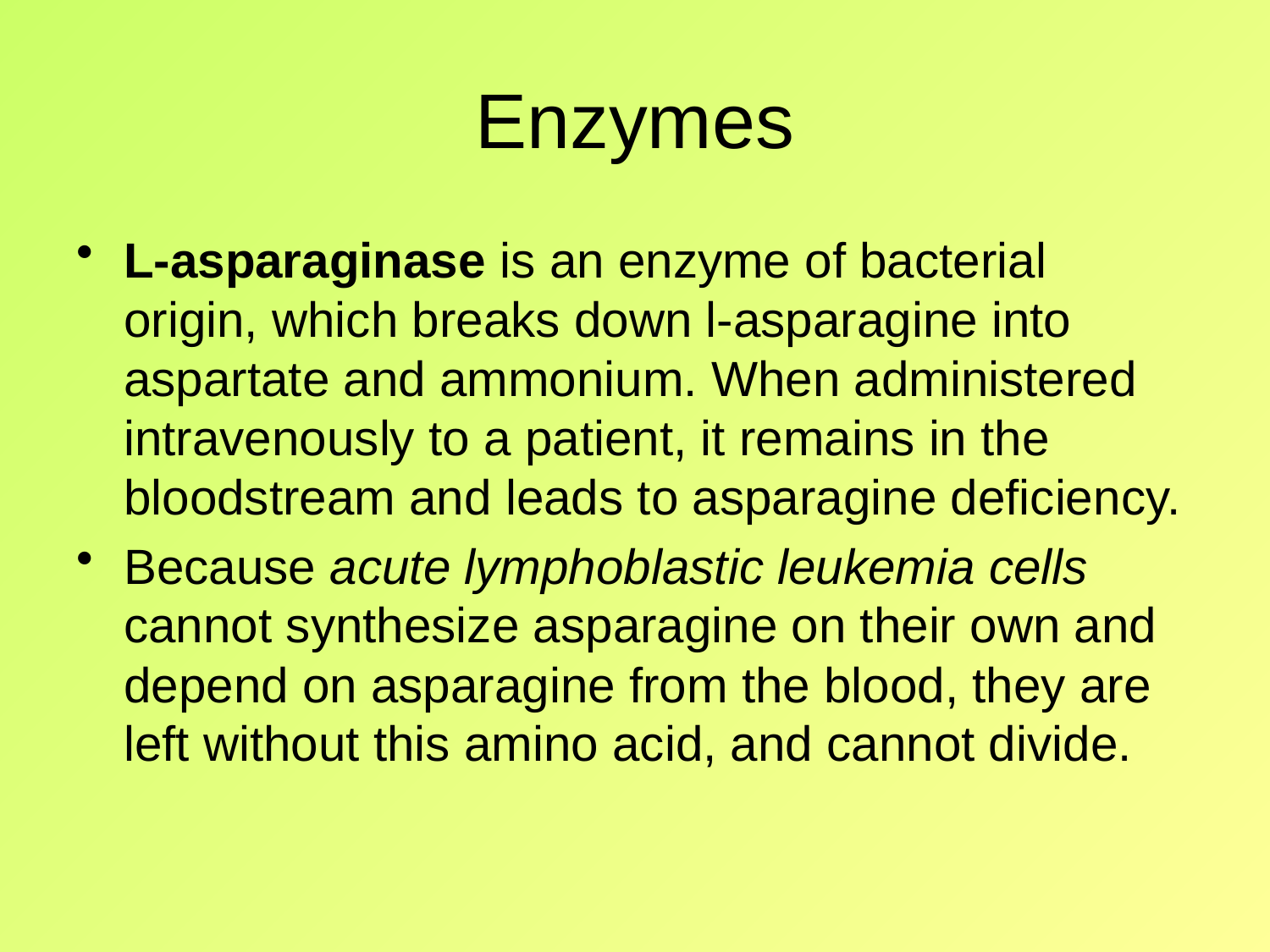

# Enzymes
L-asparaginase is an enzyme of bacterial origin, which breaks down l-asparagine into aspartate and ammonium. When administered intravenously to a patient, it remains in the bloodstream and leads to asparagine deficiency.
Because acute lymphoblastic leukemia cells cannot synthesize asparagine on their own and depend on asparagine from the blood, they are left without this amino acid, and cannot divide.